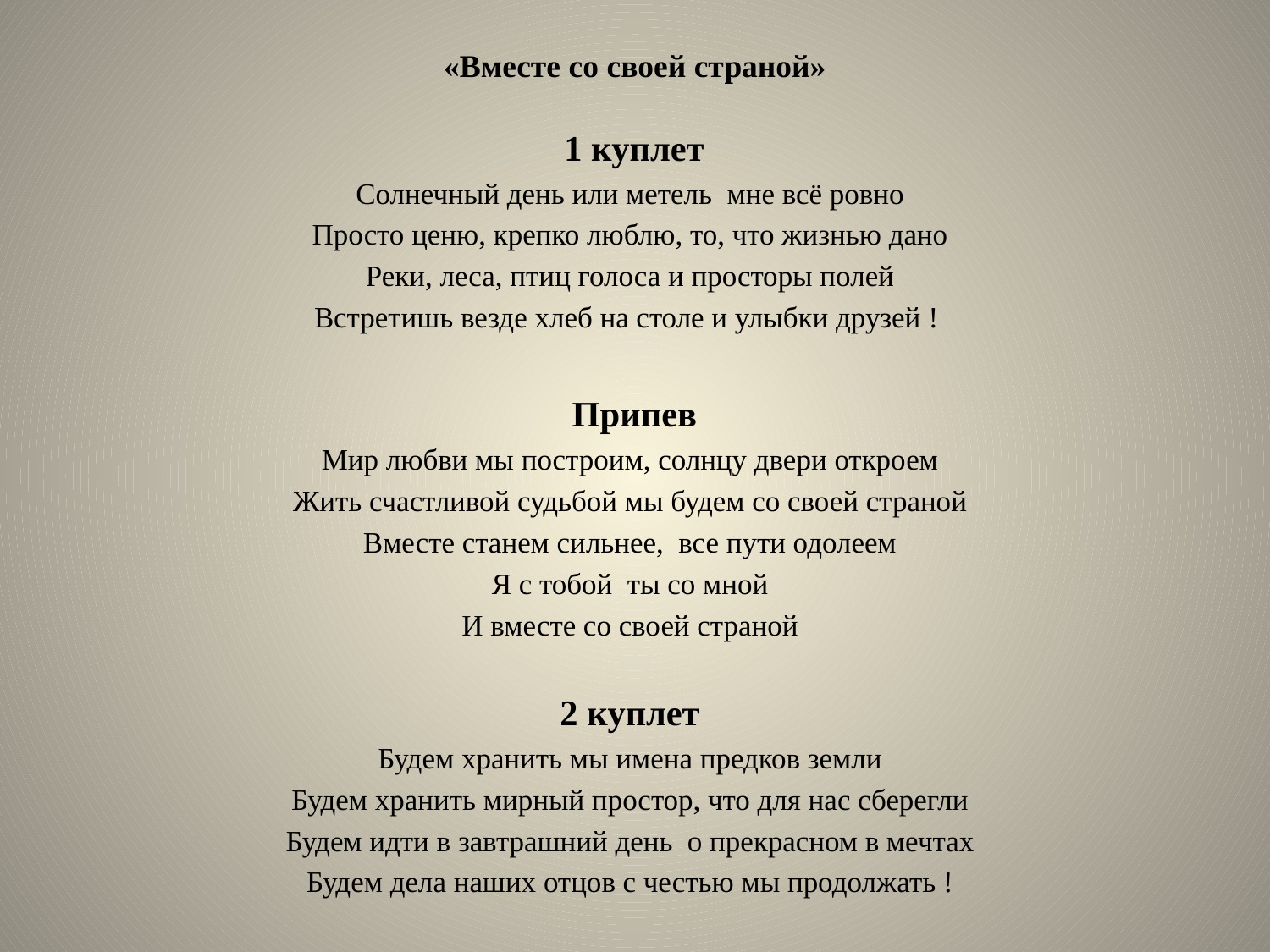

# «Вместе со своей страной»
 1 куплет
Солнечный день или метель  мне всё ровно
Просто ценю, крепко люблю, то, что жизнью дано
Реки, леса, птиц голоса и просторы полей
Встретишь везде хлеб на столе и улыбки друзей !

 Припев
Мир любви мы построим, солнцу двери откроем
Жить счастливой судьбой мы будем со своей страной
Вместе станем сильнее,  все пути одолеем
Я с тобой  ты со мной
И вместе со своей страной

2 куплет
Будем хранить мы имена предков земли
Будем хранить мирный простор, что для нас сберегли
Будем идти в завтрашний день  о прекрасном в мечтах
Будем дела наших отцов с честью мы продолжать !